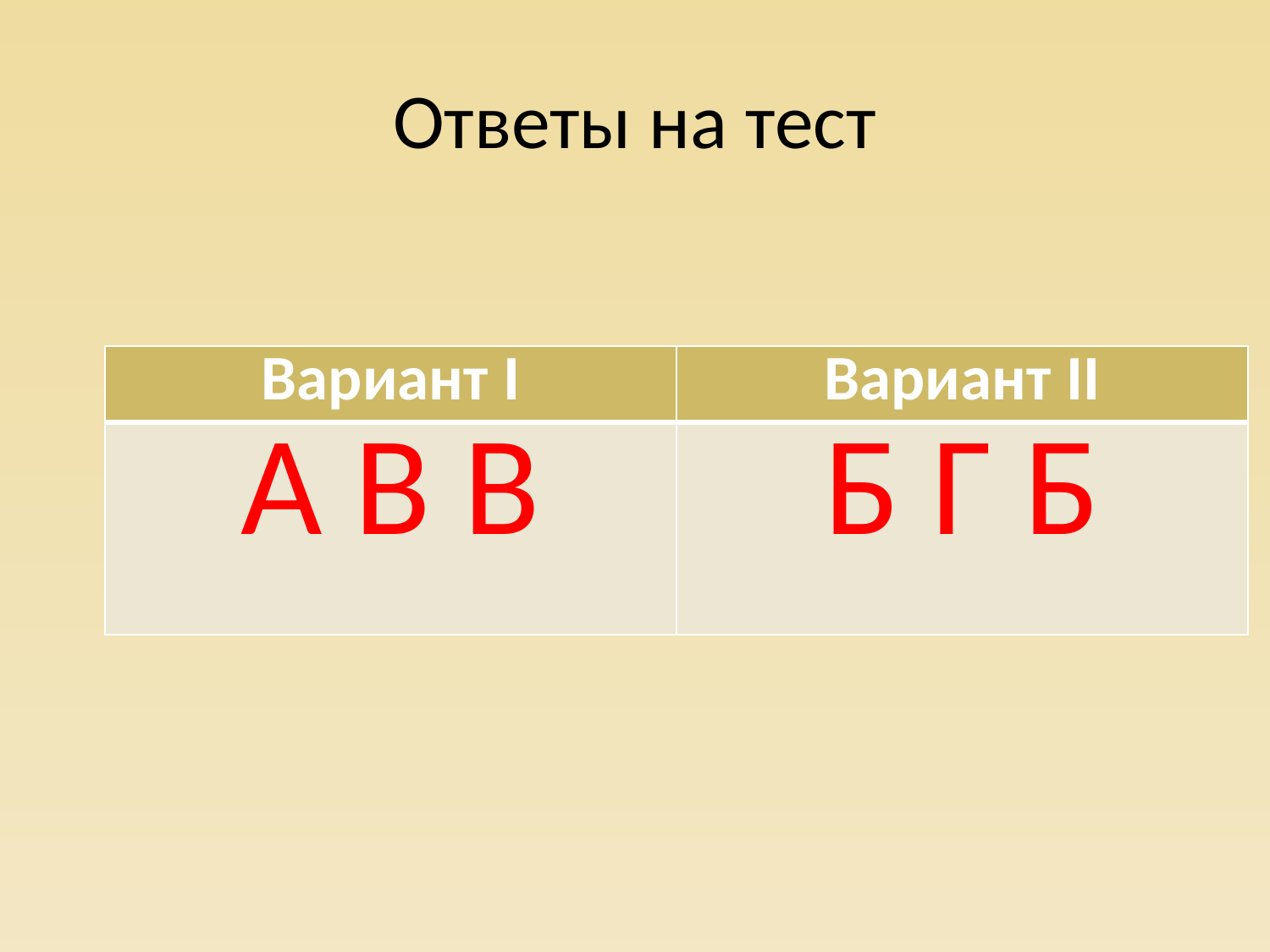

# Ответы на тест
| Вариант I | Вариант II |
| --- | --- |
| А В В | Б Г Б |